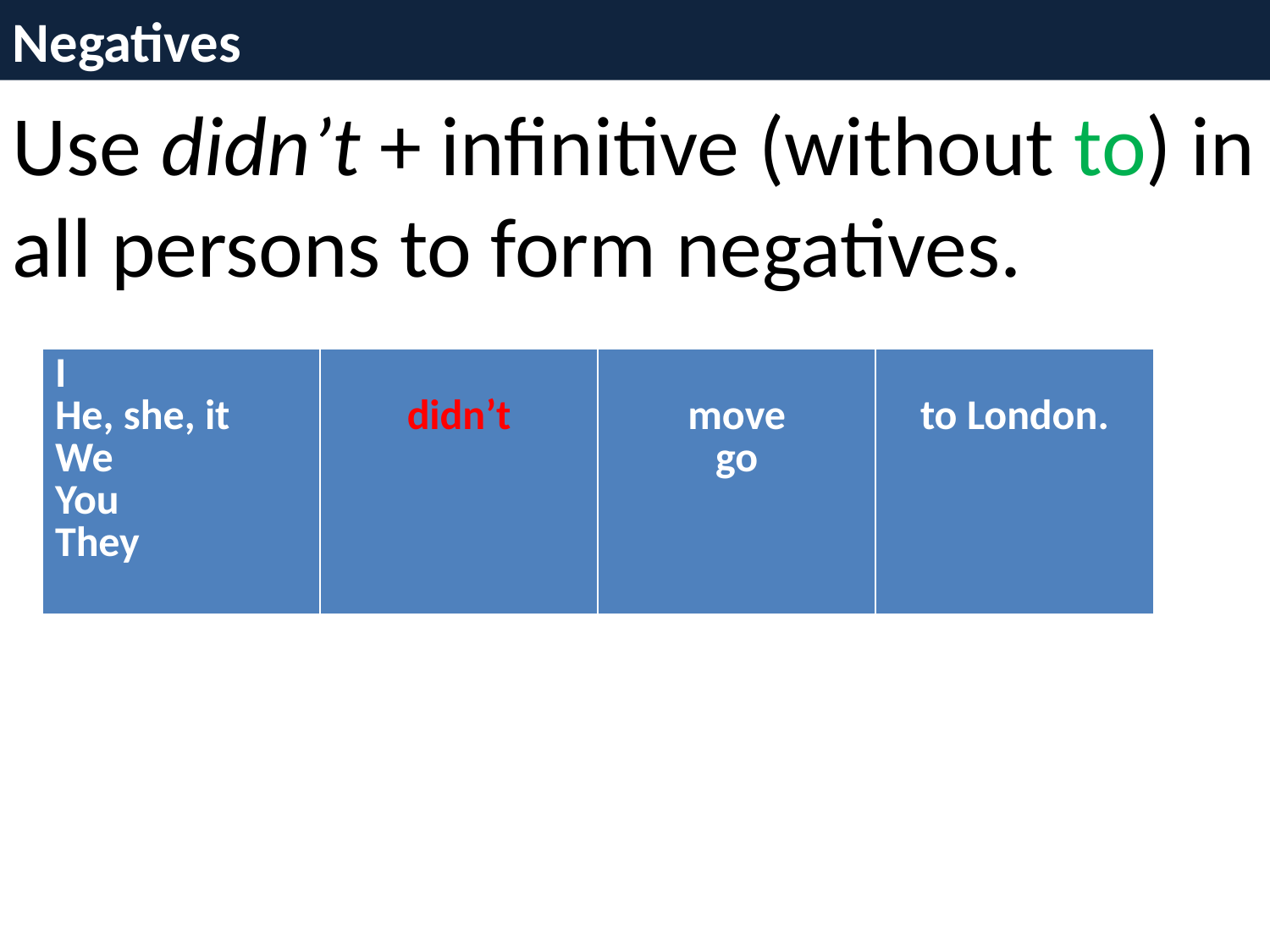

Negatives
Use didn’t + infinitive (without to) in all persons to form negatives.
| I He, she, it We You They | didn’t | move go | to London. |
| --- | --- | --- | --- |